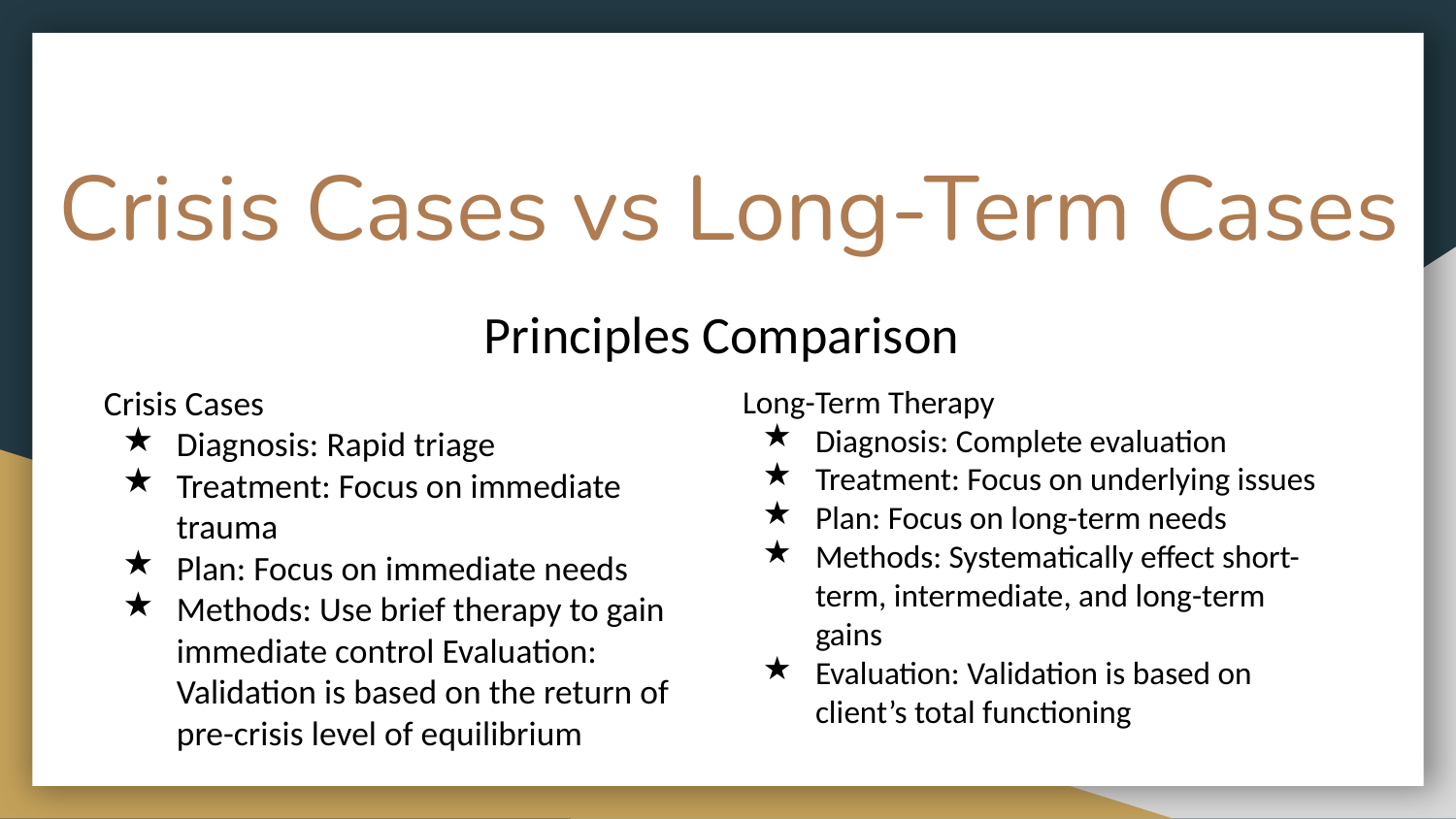

# Crisis Cases vs Long-Term Cases
Principles Comparison
Crisis Cases
Diagnosis: Rapid triage
Treatment: Focus on immediate trauma
Plan: Focus on immediate needs
Methods: Use brief therapy to gain immediate control Evaluation: Validation is based on the return of pre-crisis level of equilibrium
Long-Term Therapy
Diagnosis: Complete evaluation
Treatment: Focus on underlying issues
Plan: Focus on long-term needs
Methods: Systematically effect short-term, intermediate, and long-term gains
Evaluation: Validation is based on client’s total functioning